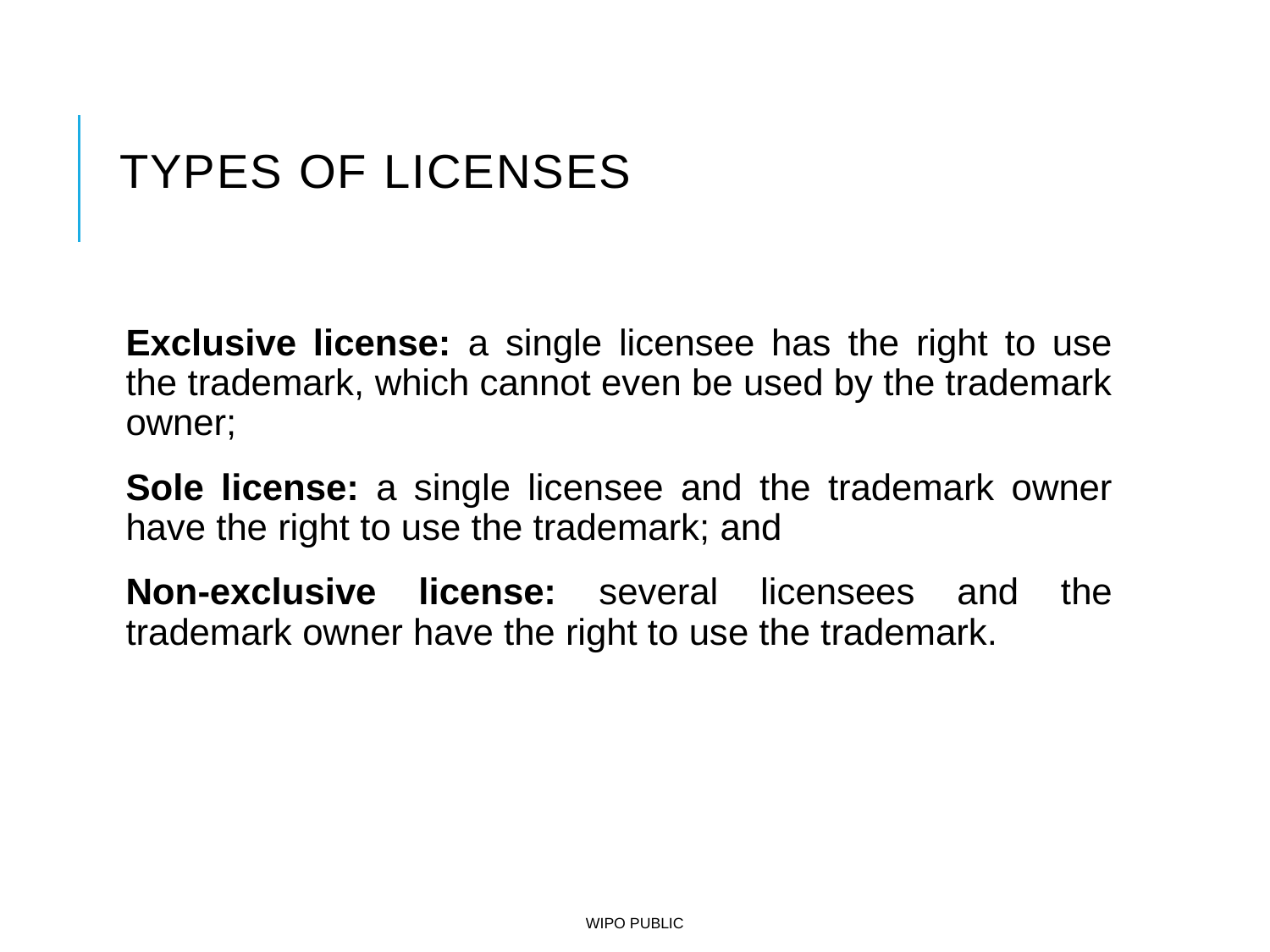

# Types of licenses
Exclusive license: a single licensee has the right to use the trademark, which cannot even be used by the trademark owner;
Sole license: a single licensee and the trademark owner have the right to use the trademark; and
Non-exclusive license: several licensees and the trademark owner have the right to use the trademark.